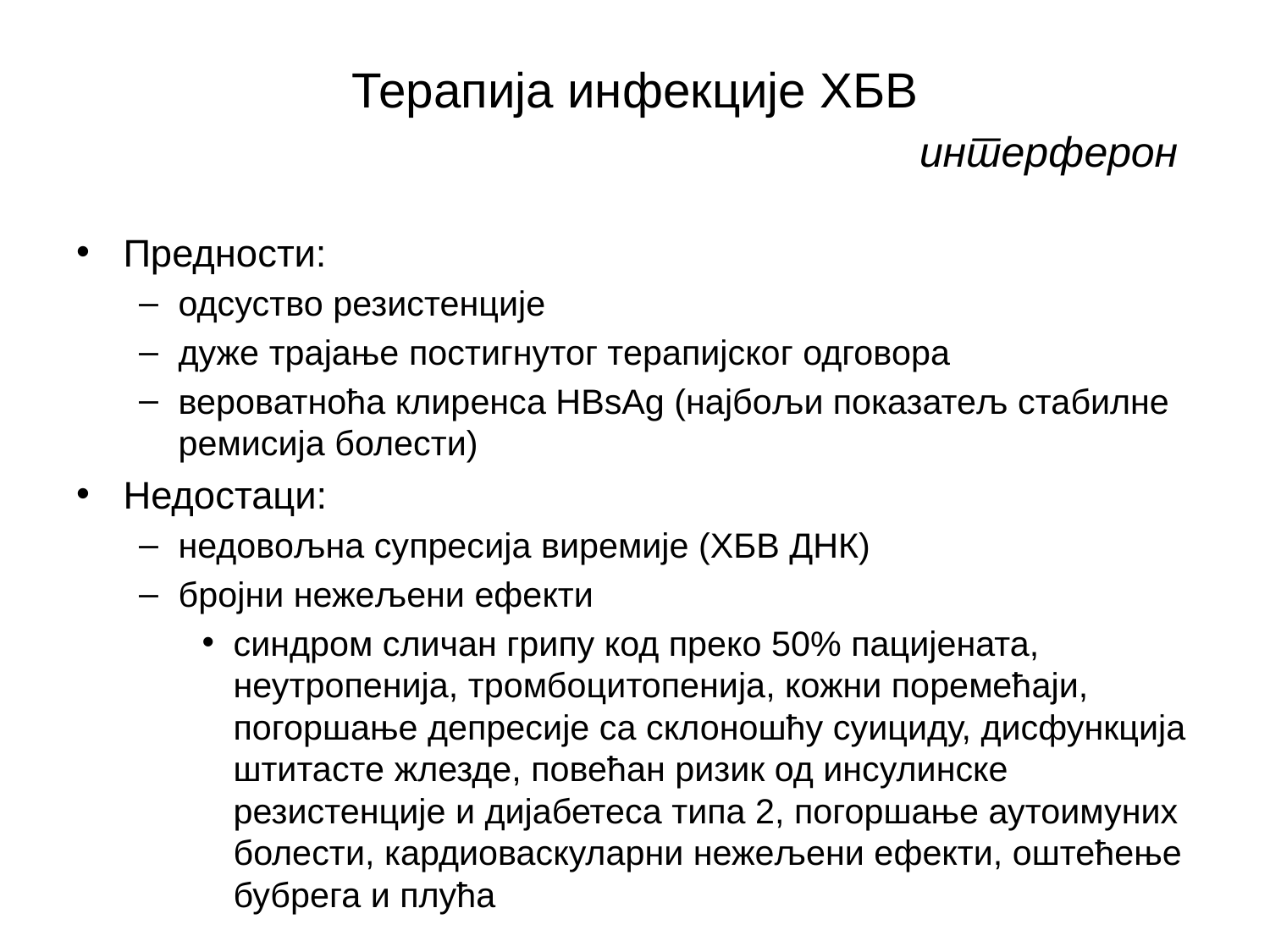

# Терапија инфекције ХБВ интерферон
Предности:
одсуство резистенције
дуже трајање постигнутог терапијског одговора
вероватноћа клиренса HBsAg (најбољи показатељ стабилне ремисија болести)
Недостаци:
недовољна супресија виремије (ХБВ ДНК)
бројни нежељени ефекти
синдром сличан грипу код преко 50% пацијената, неутропенија, тромбоцитопенија, кожни поремећаји, погоршање депресије са склоношћу суициду, дисфункција штитасте жлезде, повећан ризик од инсулинске резистенције и дијабетеса типа 2, погоршање аутоимуних болести, кардиоваскуларни нежељени ефекти, оштећење бубрега и плућа